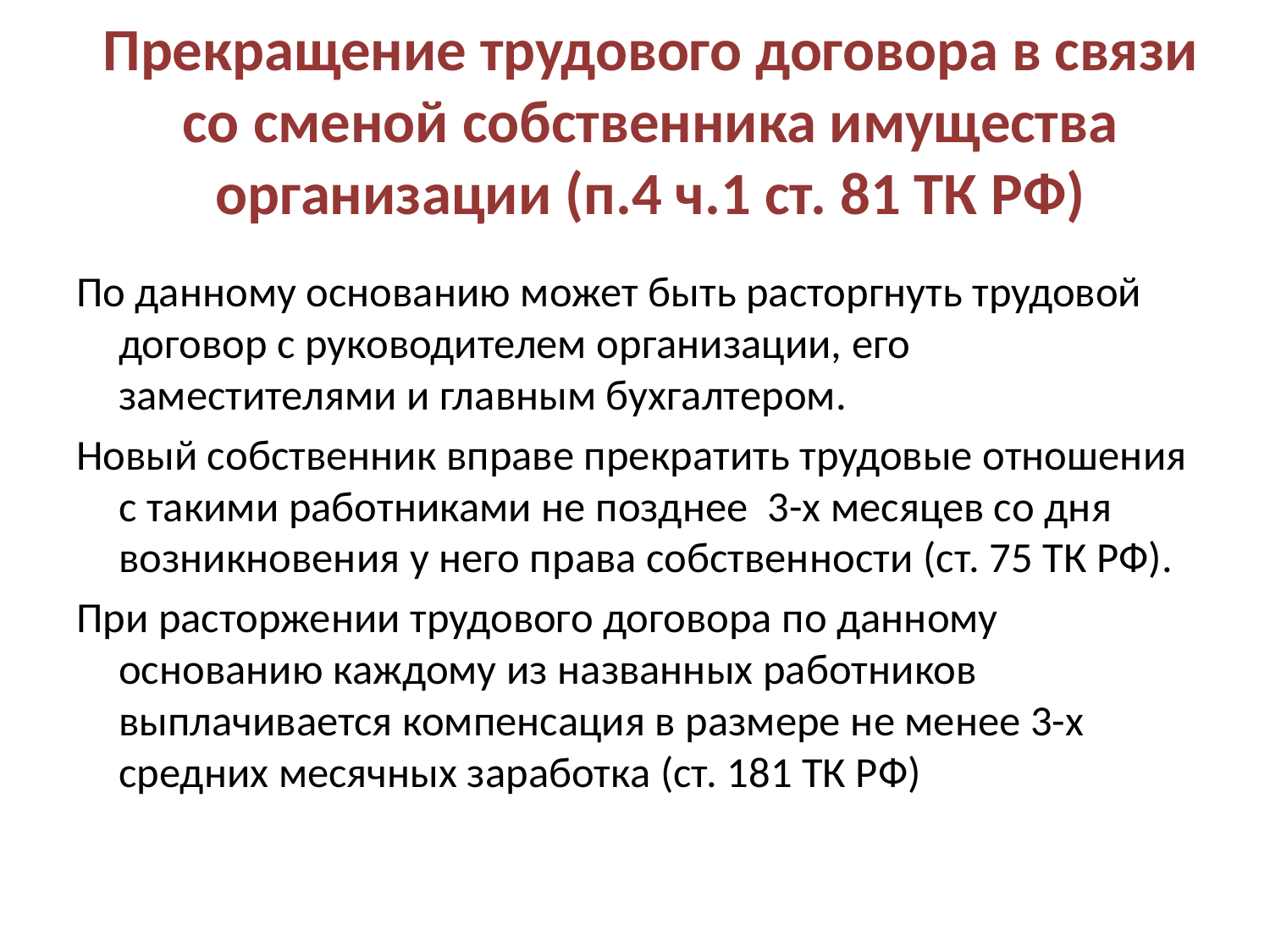

# Прекращение трудового договора в связи со сменой собственника имущества организации (п.4 ч.1 ст. 81 ТК РФ)
По данному основанию может быть расторгнуть трудовой договор с руководителем организации, его заместителями и главным бухгалтером.
Новый собственник вправе прекратить трудовые отношения с такими работниками не позднее  3-х месяцев со дня возникновения у него права собственности (ст. 75 ТК РФ).
При расторжении трудового договора по данному основанию каждому из названных работников выплачивается компенсация в размере не менее 3-х средних месячных заработка (ст. 181 ТК РФ)